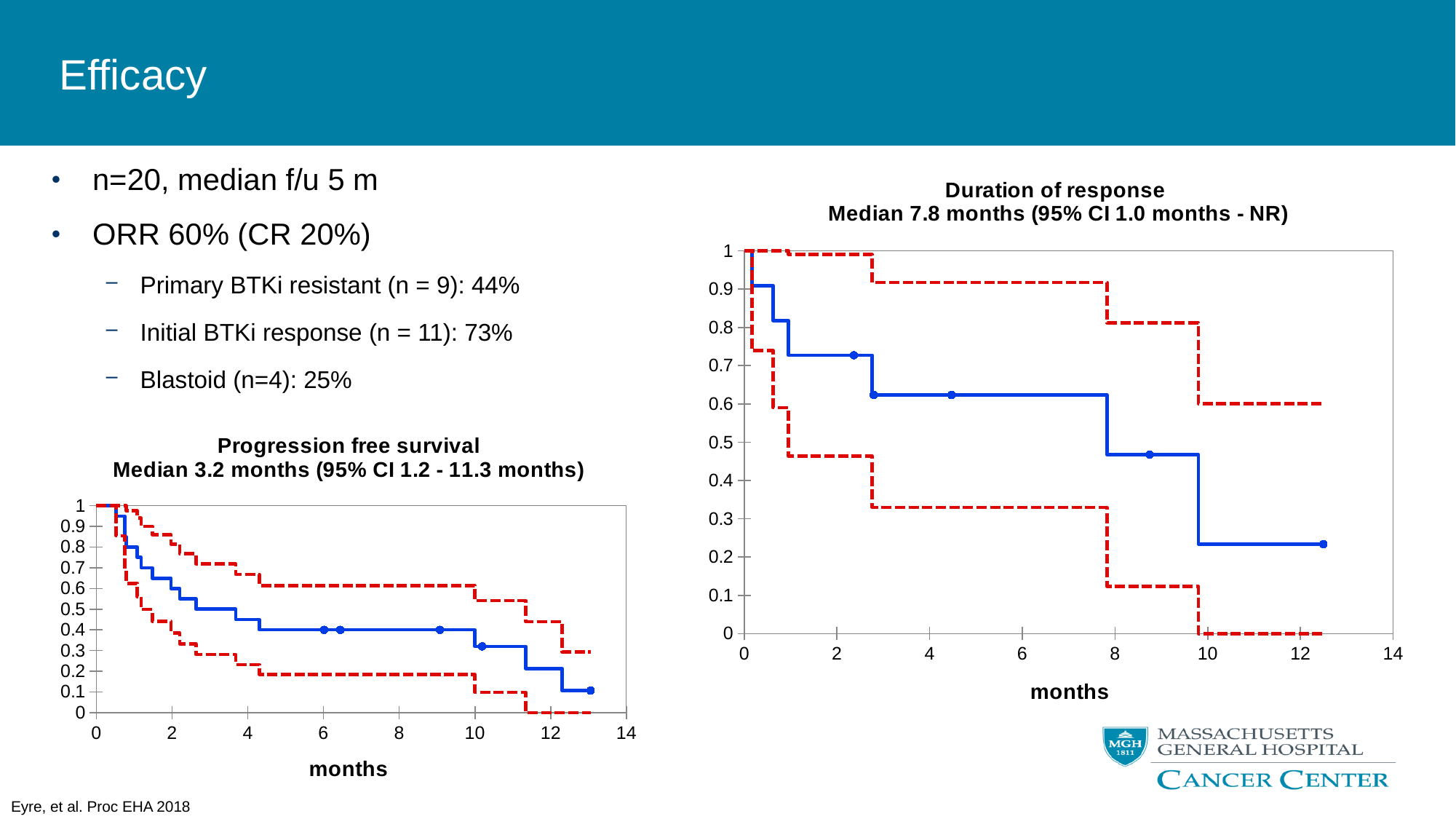

# Efficacy
n=20, median f/u 5 m
ORR 60% (CR 20%)
Primary BTKi resistant (n = 9): 44%
Initial BTKi response (n = 11): 73%
Blastoid (n=4): 25%

### Chart: Duration of response
Median 7.8 months (95% CI 1.0 months - NR)

| Category |  |  |  |
|---|---|---|---|

### Chart: Progression free survival
Median 3.2 months (95% CI 1.2 - 11.3 months)

| Category |  |  |  |
|---|---|---|---|
Eyre, et al. Proc EHA 2018